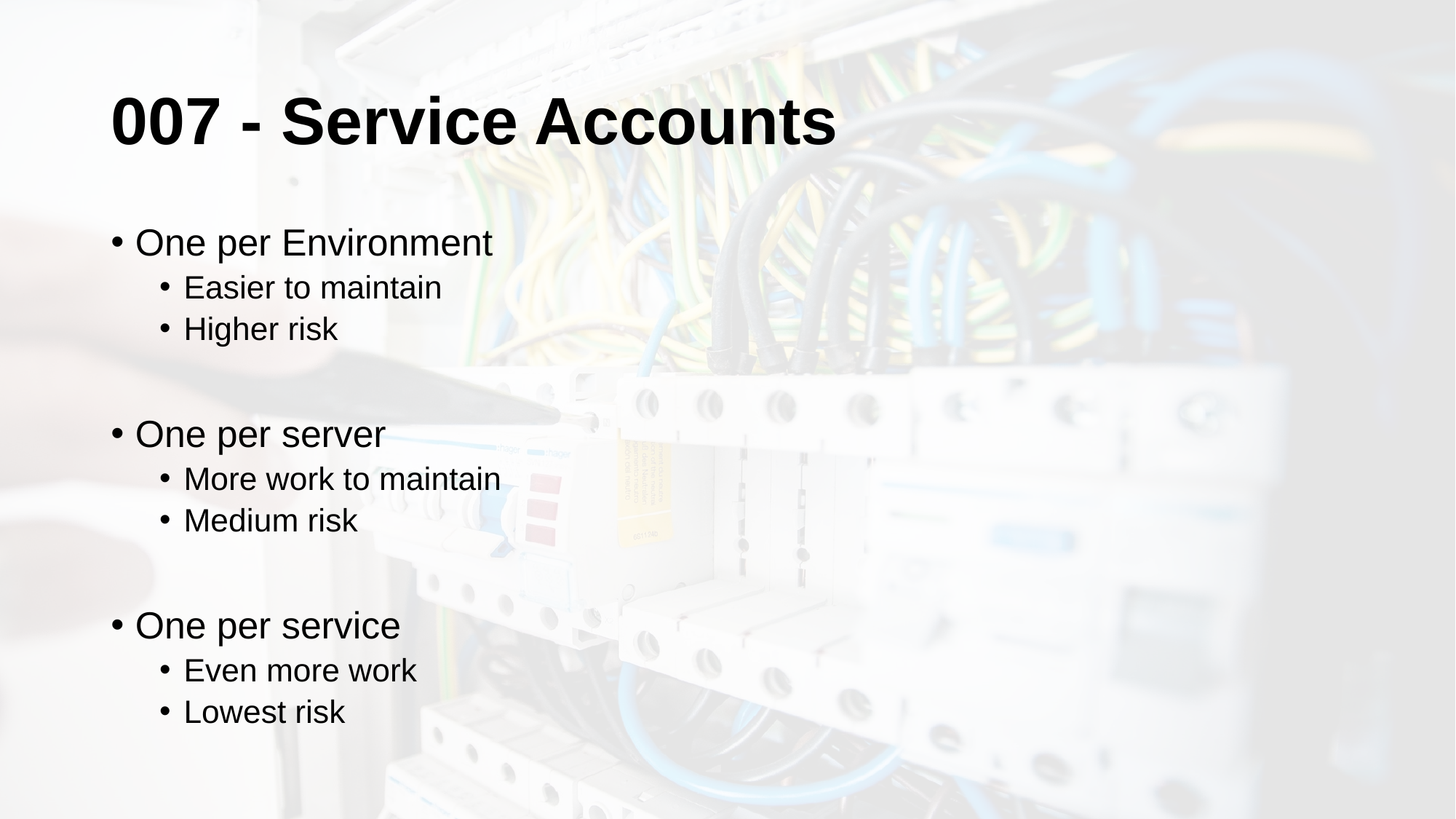

# 007 - Service Accounts
One per Environment
Easier to maintain
Higher risk

One per server
More work to maintain
Medium risk

One per service
Even more work
Lowest risk